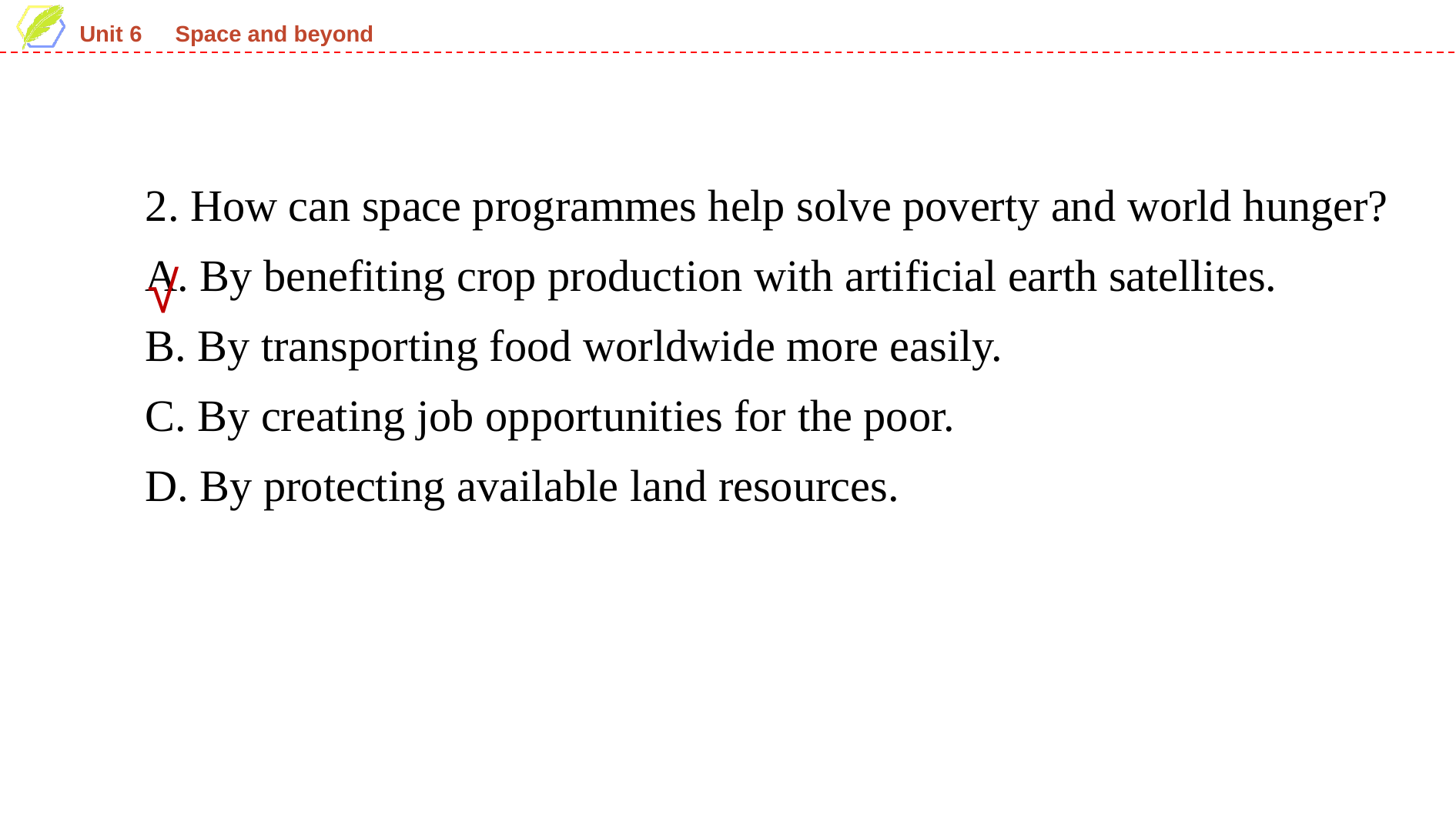

2. How can space programmes help solve poverty and world hunger?
A. By benefiting crop production with artificial earth satellites.
B. By transporting food worldwide more easily.
C. By creating job opportunities for the poor.
D. By protecting available land resources.
√